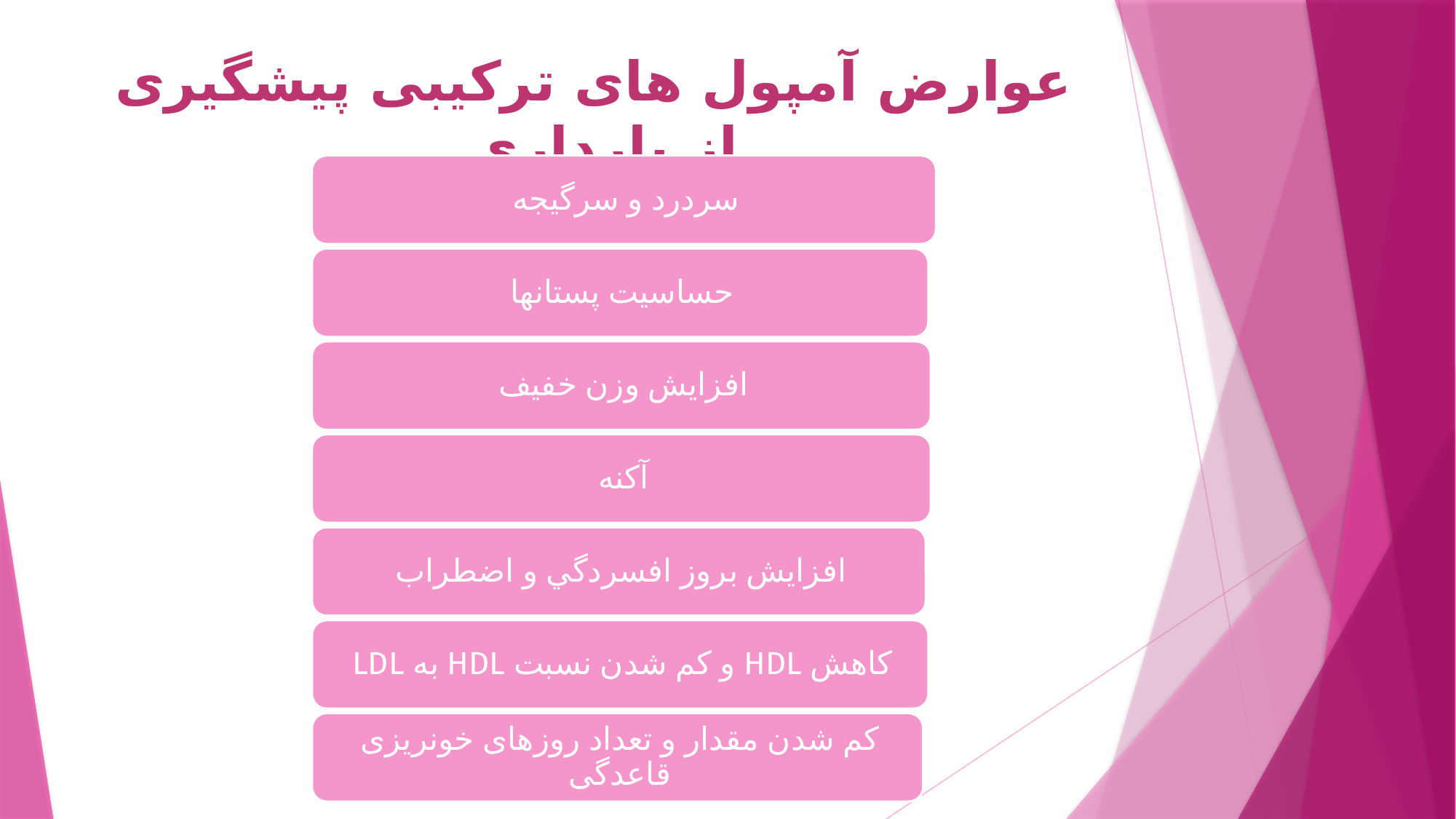

# عوارض آمپول های ترکیبی پیشگیری از بارداری
سردرد و سرگيجه
حساسيت پستانها
افزايش وزن خفیف
آكنه
افزايش بروز افسردگي و اضطراب
كاهش HDL و كم شدن نسبت HDL به LDL
کم شدن مقدار و تعداد روزهای خونریزی قاعدگی